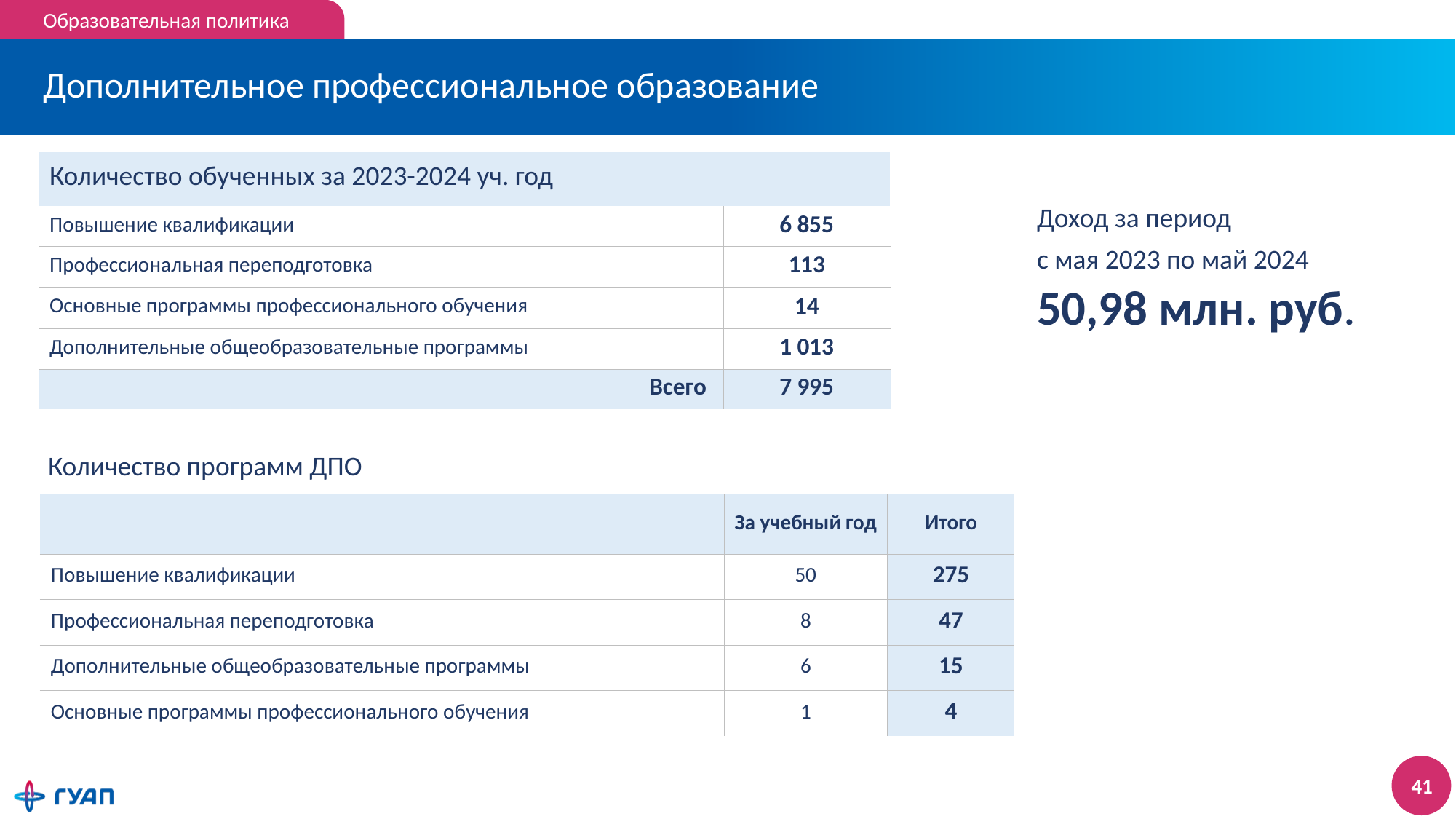

Образовательная политика
# Дополнительное профессиональное образование
| Количество обученных за 2023-2024 уч. год |  |
| --- | --- |
| Повышение квалификации | 6 855 |
| Профессиональная переподготовка | 113 |
| Основные программы профессионального обучения | 14 |
| Дополнительные общеобразовательные программы | 1 013 |
| Всего | 7 995 |
Доход за период
с мая 2023 по май 2024
50,98 млн. руб.
| Количество программ ДПО |  |  |
| --- | --- | --- |
|  | За учебный год | Итого |
| Повышение квалификации | 50 | 275 |
| Профессиональная переподготовка | 8 | 47 |
| Дополнительные общеобразовательные программы | 6 | 15 |
| Основные программы профессионального обучения | 1 | 4 |